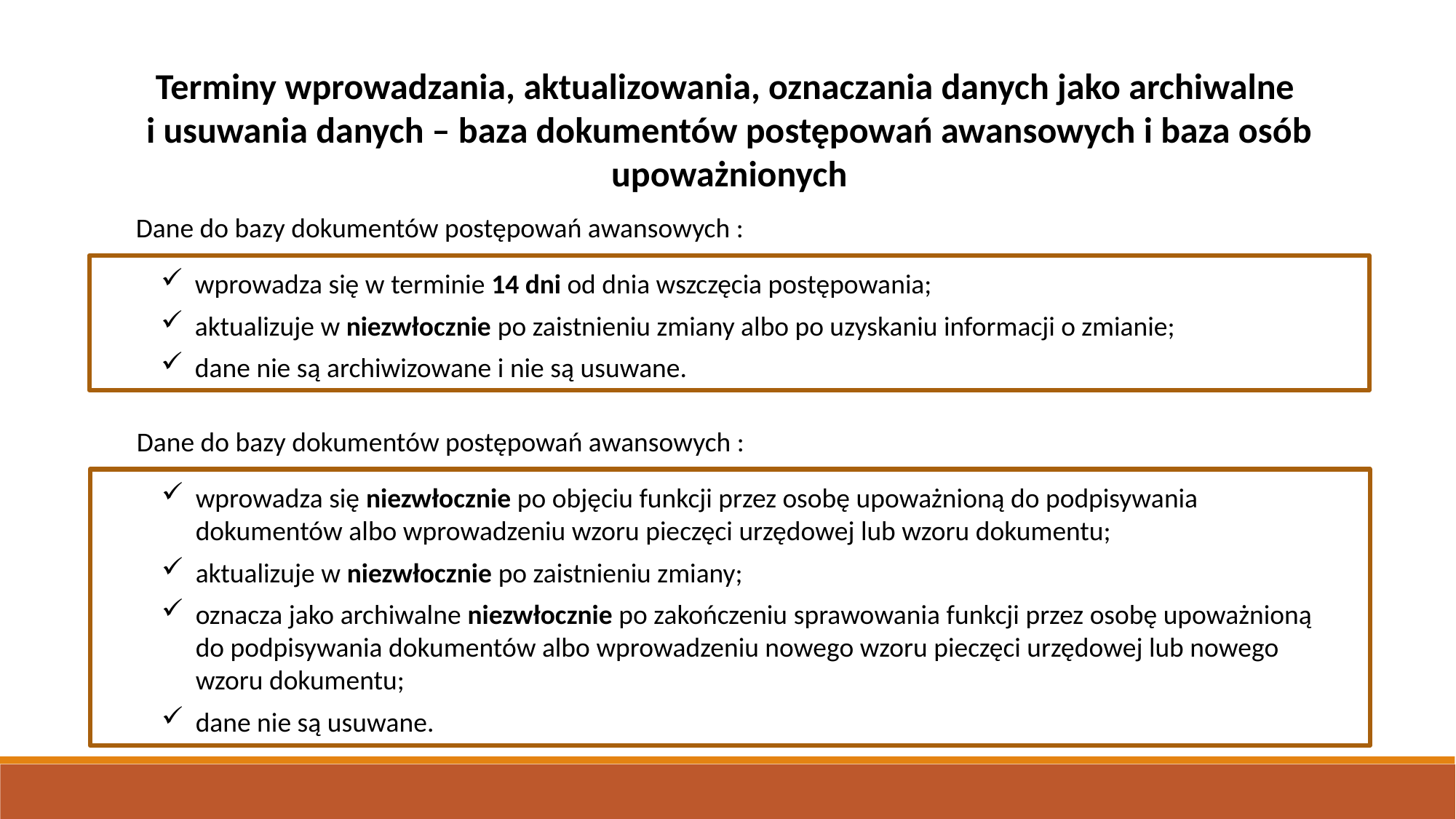

Terminy wprowadzania, aktualizowania, oznaczania danych jako archiwalne
i usuwania danych – baza dokumentów postępowań awansowych i baza osób upoważnionych
Dane do bazy dokumentów postępowań awansowych :

wprowadza się w terminie 14 dni od dnia wszczęcia postępowania;
aktualizuje w niezwłocznie po zaistnieniu zmiany albo po uzyskaniu informacji o zmianie;
dane nie są archiwizowane i nie są usuwane.
Dane do bazy dokumentów postępowań awansowych :

wprowadza się niezwłocznie po objęciu funkcji przez osobę upoważnioną do podpisywania dokumentów albo wprowadzeniu wzoru pieczęci urzędowej lub wzoru dokumentu;
aktualizuje w niezwłocznie po zaistnieniu zmiany;
oznacza jako archiwalne niezwłocznie po zakończeniu sprawowania funkcji przez osobę upoważnioną do podpisywania dokumentów albo wprowadzeniu nowego wzoru pieczęci urzędowej lub nowego wzoru dokumentu;
dane nie są usuwane.